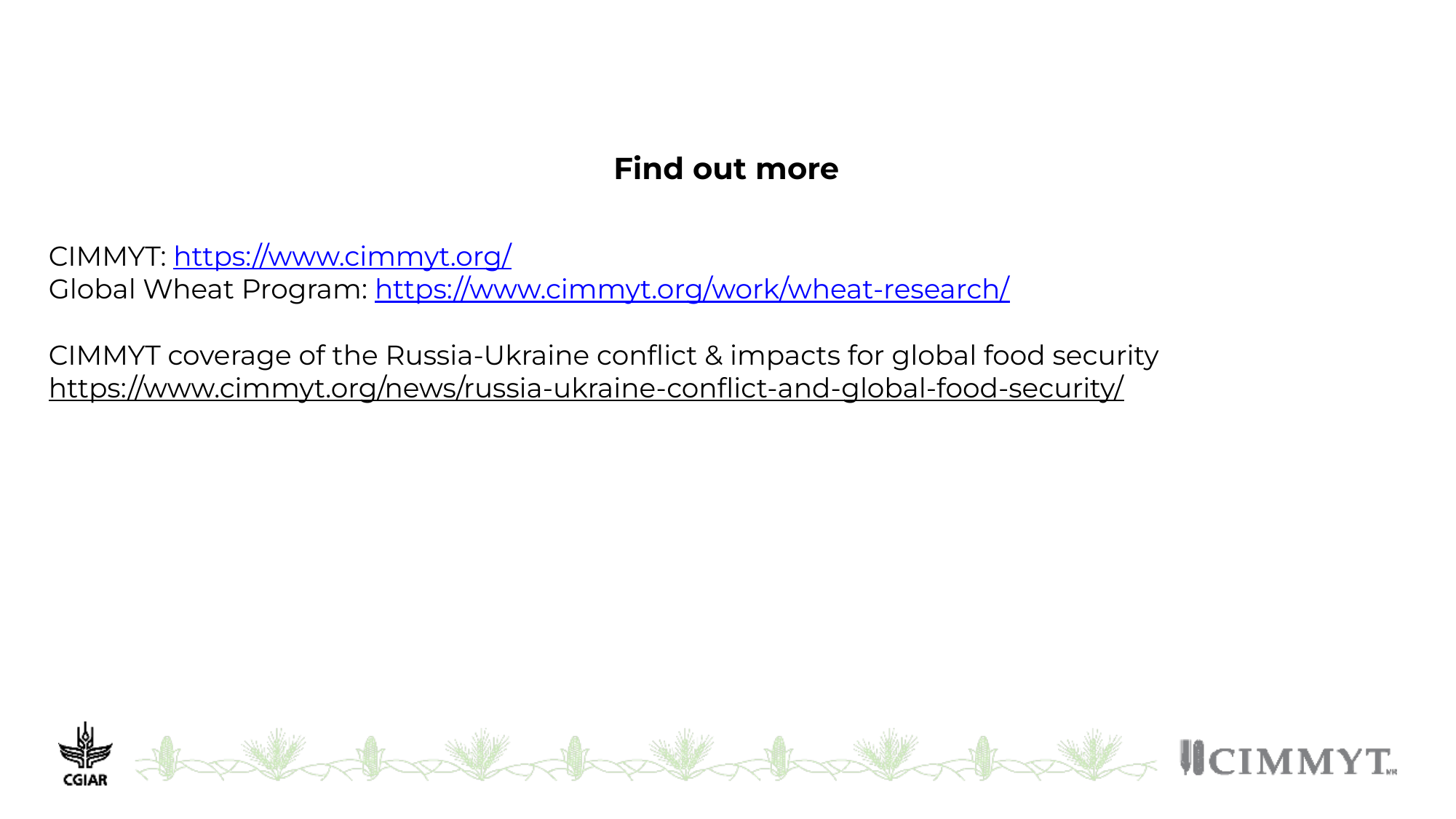

Find out more
CIMMYT: https://www.cimmyt.org/
Global Wheat Program: https://www.cimmyt.org/work/wheat-research/

CIMMYT coverage of the Russia-Ukraine conflict & impacts for global food security
https://www.cimmyt.org/news/russia-ukraine-conflict-and-global-food-security/